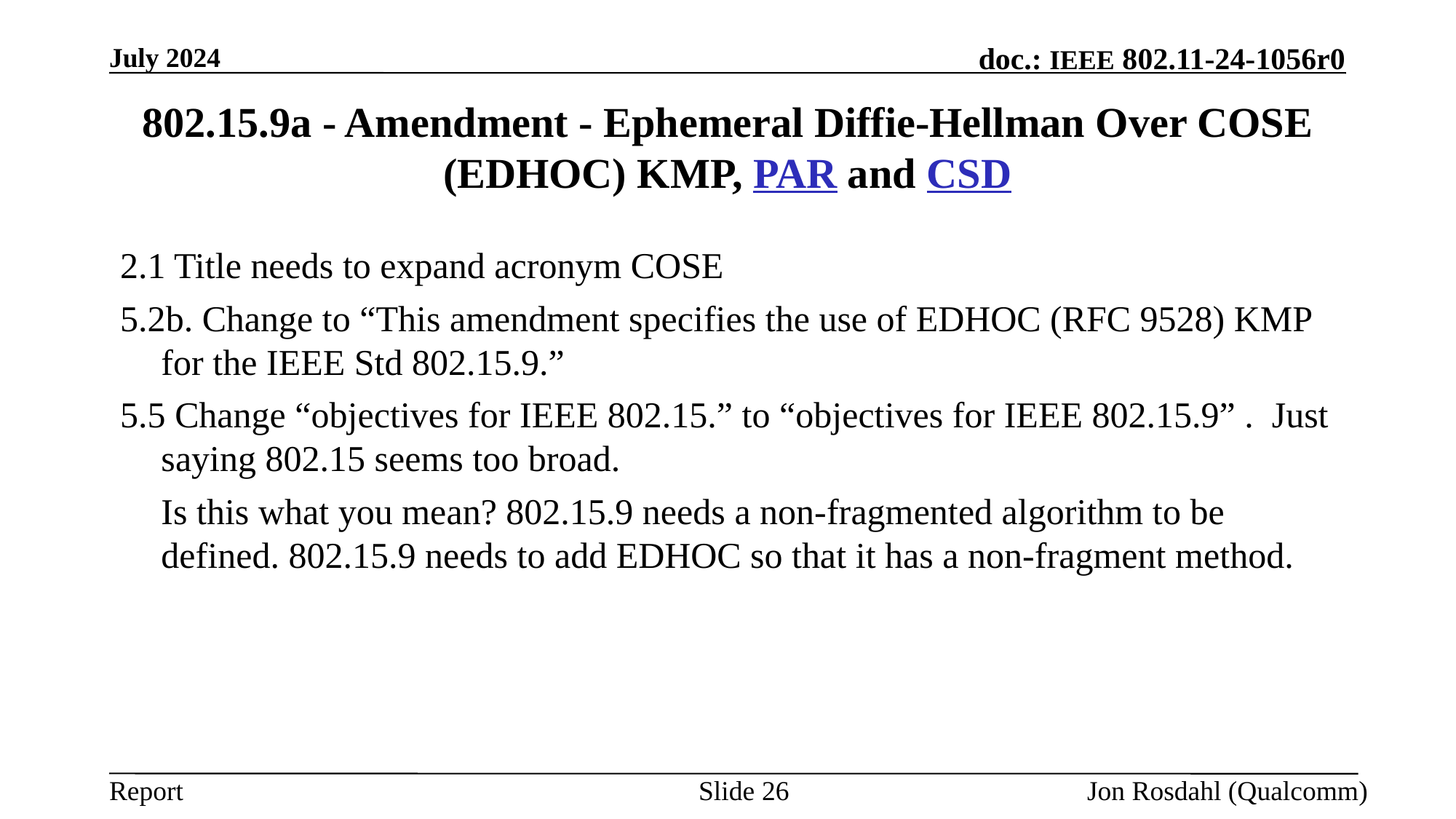

July 2024
# 802.15.9a - Amendment - Ephemeral Diffie-Hellman Over COSE (EDHOC) KMP, PAR and CSD
2.1 Title needs to expand acronym COSE
5.2b. Change to “This amendment specifies the use of EDHOC (RFC 9528) KMP for the IEEE Std 802.15.9.”
5.5 Change “objectives for IEEE 802.15.” to “objectives for IEEE 802.15.9” .  Just saying 802.15 seems too broad.
	Is this what you mean? 802.15.9 needs a non-fragmented algorithm to be defined. 802.15.9 needs to add EDHOC so that it has a non-fragment method.
Slide 26
Jon Rosdahl (Qualcomm)